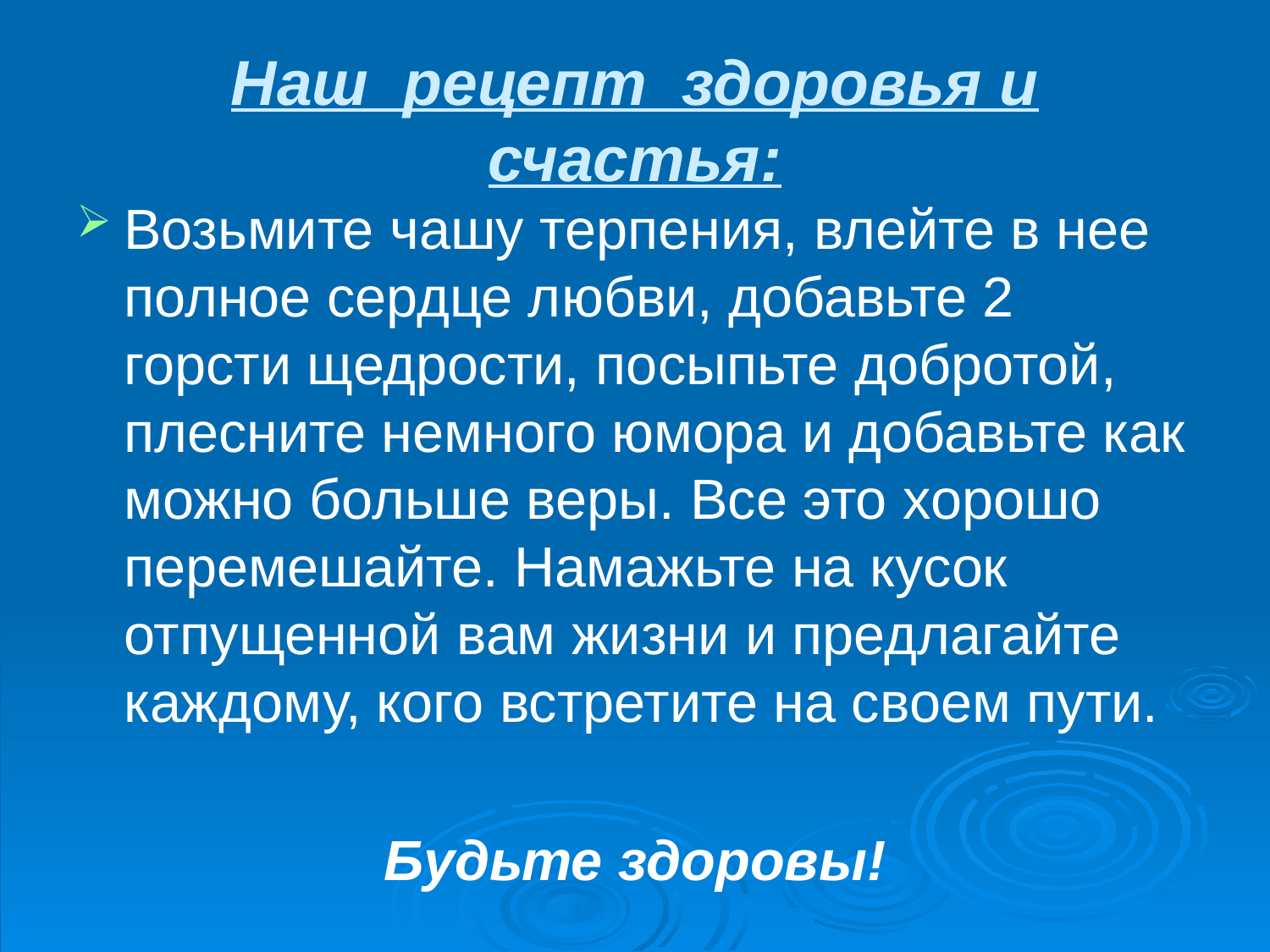

# Наш  рецепт  здоровья и счастья:
Возьмите чашу терпения, влейте в нее полное сердце любви, добавьте 2 горсти щедрости, посыпьте добротой, плесните немного юмора и добавьте как можно больше веры. Все это хорошо перемешайте. Намажьте на кусок отпущенной вам жизни и предлагайте каждому, кого встретите на своем пути.

Будьте здоровы!